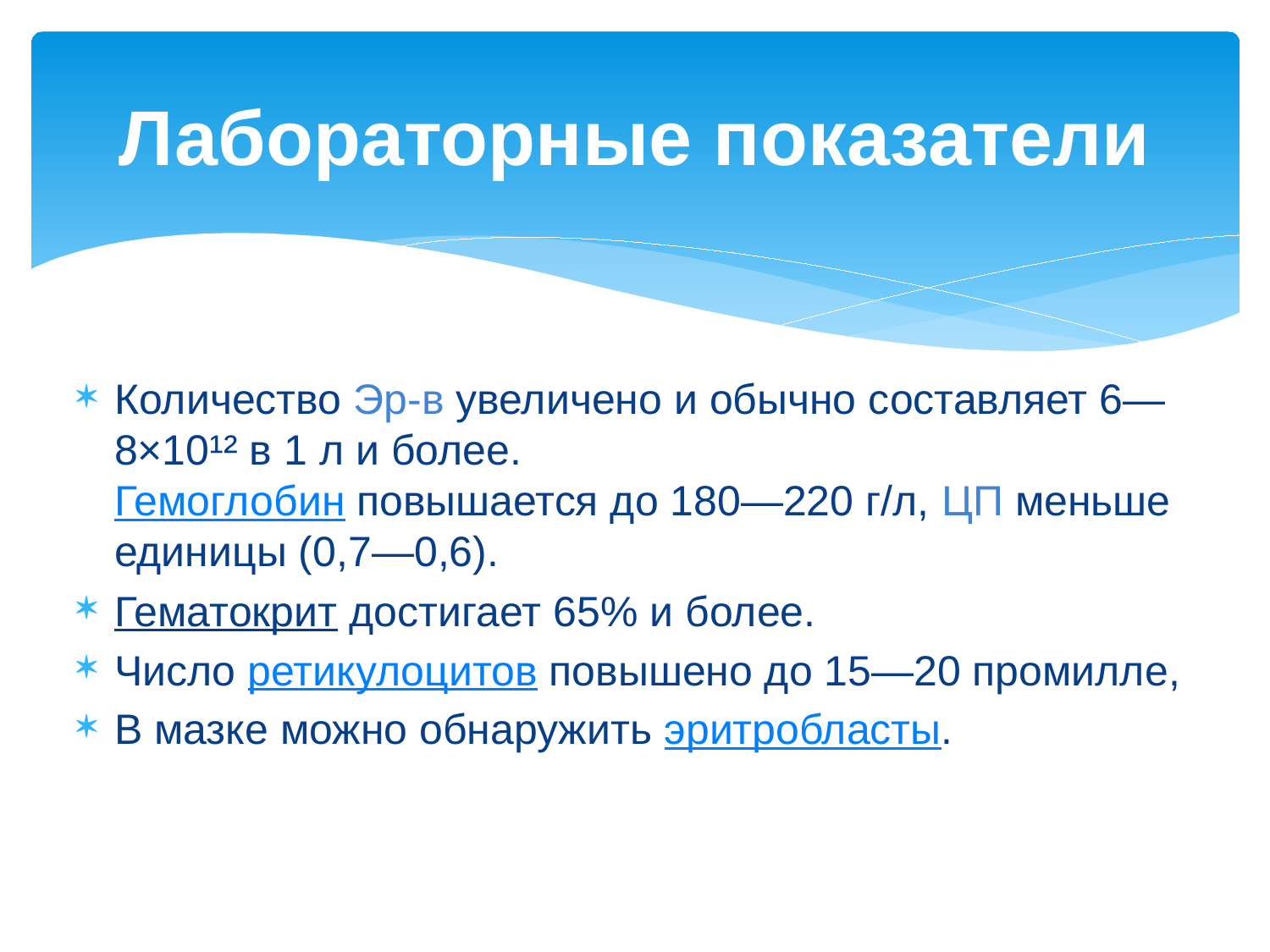

# Лабораторные показатели

Количество Эр-в увеличено и обычно составляет 6—8×10¹² в 1 л и более.
Гемоглобин повышается до 180—220 г/л, ЦП меньше единицы (0,7—0,6).
Гематокрит достигает 65% и более.
Число ретикулоцитов повышено до 15—20 промилле,
В мазке можно обнаружить эритробласты.